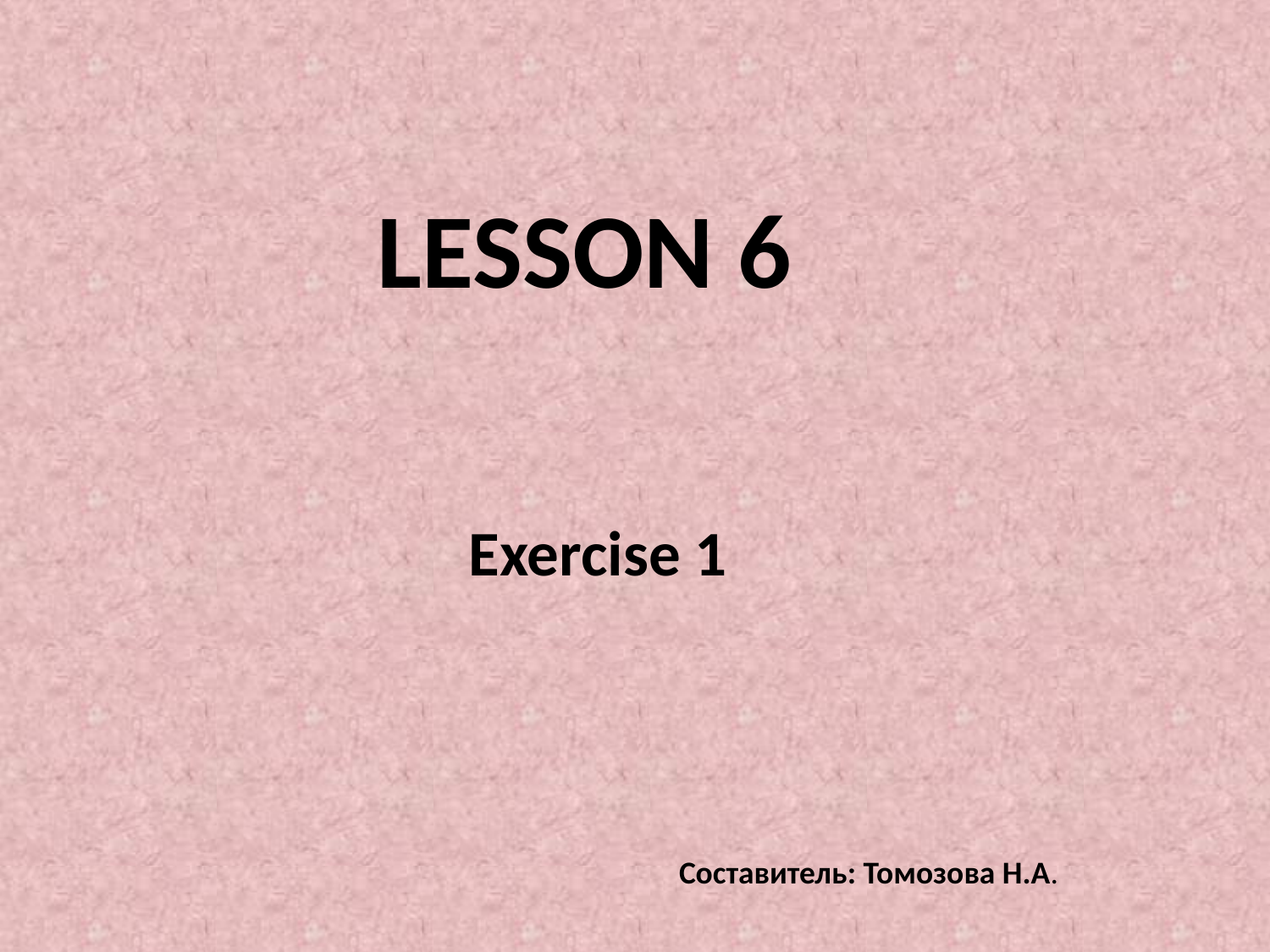

LESSON 6
Exercise 1
Составитель: Томозова Н.А.